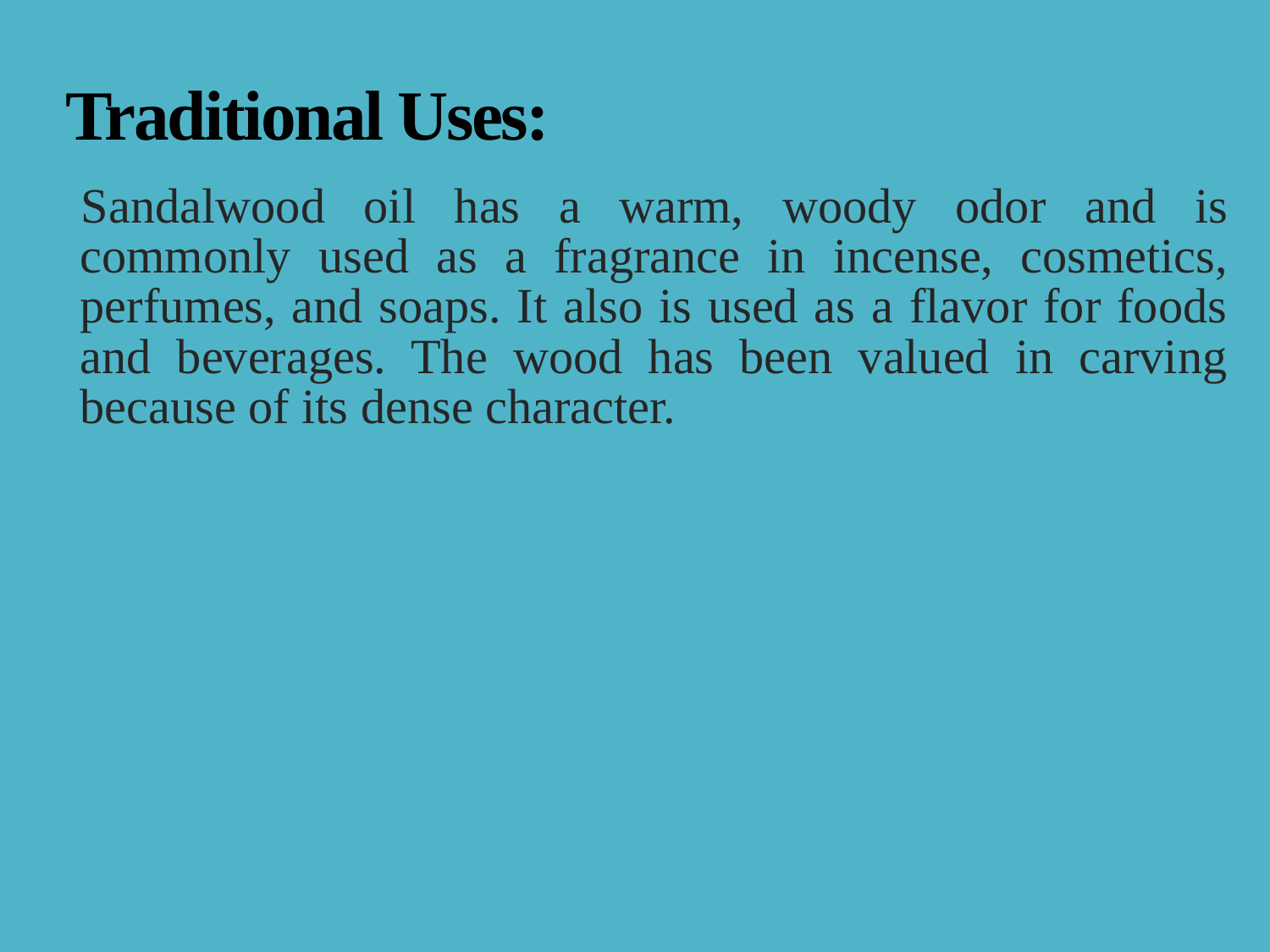

# Traditional Uses:
Sandalwood oil has a warm, woody odor and is commonly used as a fragrance in incense, cosmetics, perfumes, and soaps. It also is used as a flavor for foods and beverages. The wood has been valued in carving because of its dense character.

10